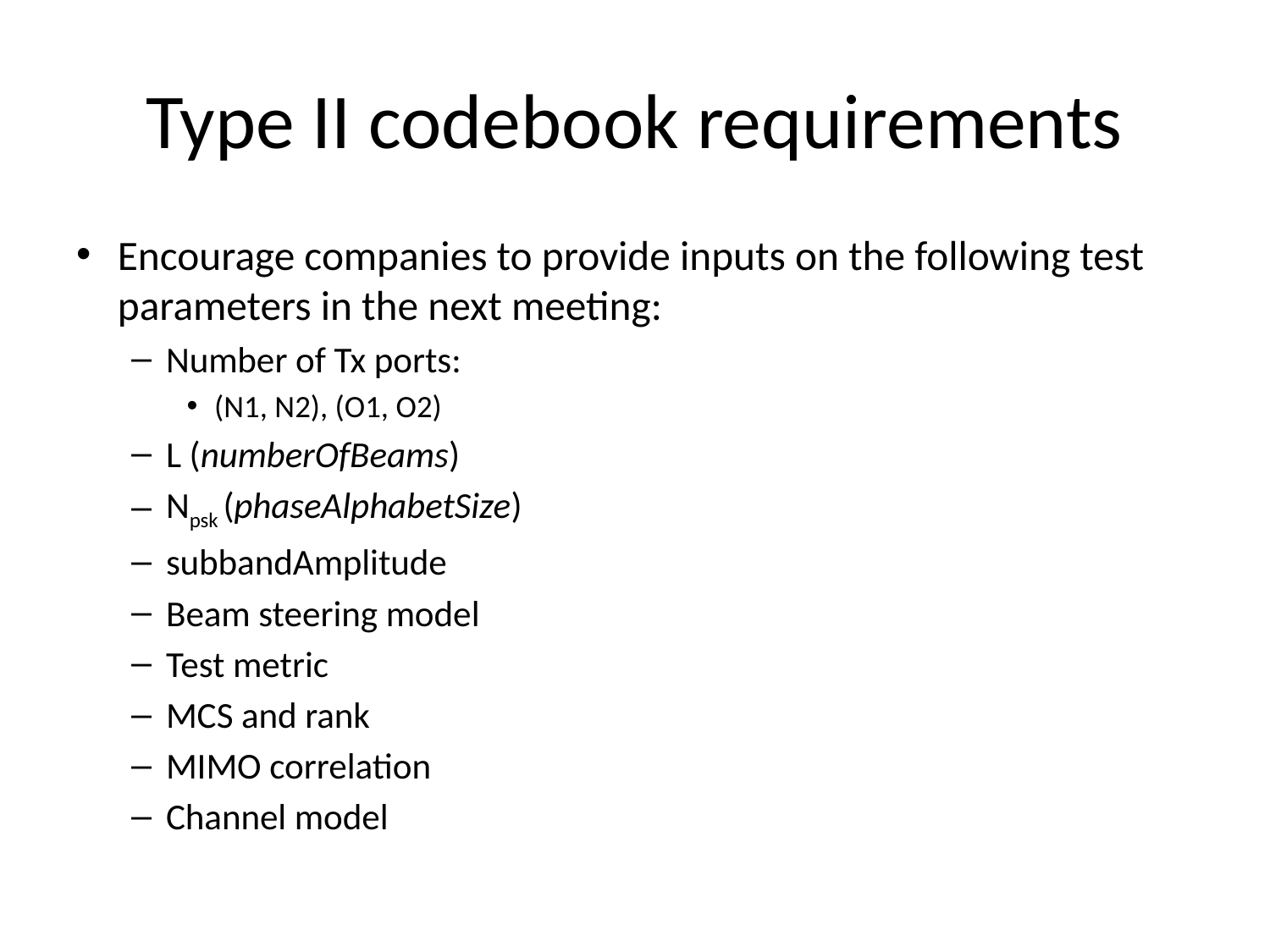

# Type II codebook requirements
Encourage companies to provide inputs on the following test parameters in the next meeting:
Number of Tx ports:
(N1, N2), (O1, O2)
L (numberOfBeams)
Npsk (phaseAlphabetSize)
subbandAmplitude
Beam steering model
Test metric
MCS and rank
MIMO correlation
Channel model